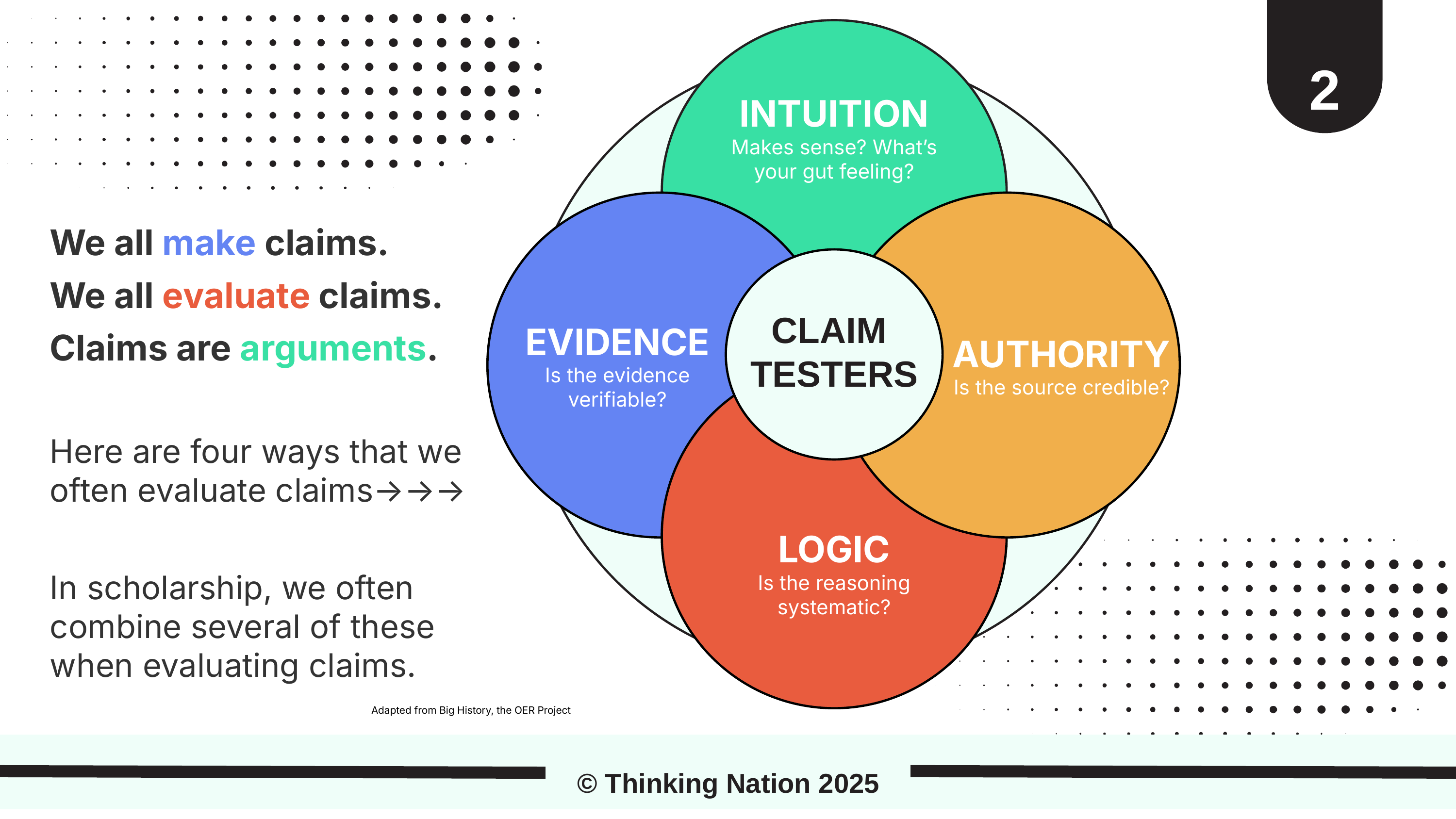

2

INTUITION
Makes sense? What’s your gut feeling?

CLAIM
TESTERS
AUTHORITY
Is the source credible?
EVIDENCE
Is the evidence verifiable?

LOGIC
Is the reasoning systematic?
We all make claims.
We all evaluate claims.
Claims are arguments.

Here are four ways that we often evaluate claims→→→

In scholarship, we often combine several of these when evaluating claims.

Adapted from Big History, the OER Project

© Thinking Nation 2025